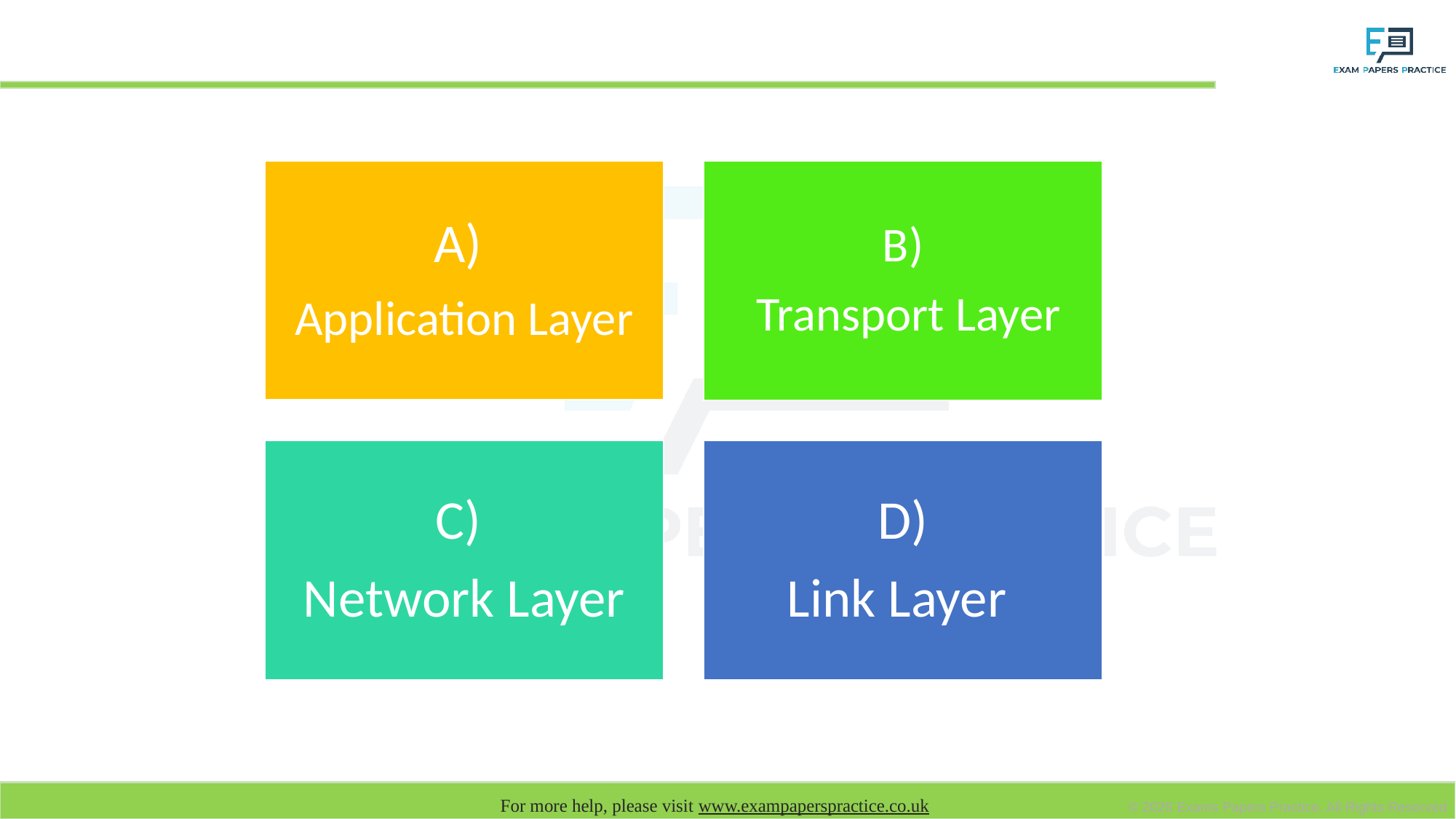

# Which layer of the TCP/IP network splits the data into packets?
A)
Application Layer
B)
 Transport Layer
C)
Network Layer
D)
Link Layer